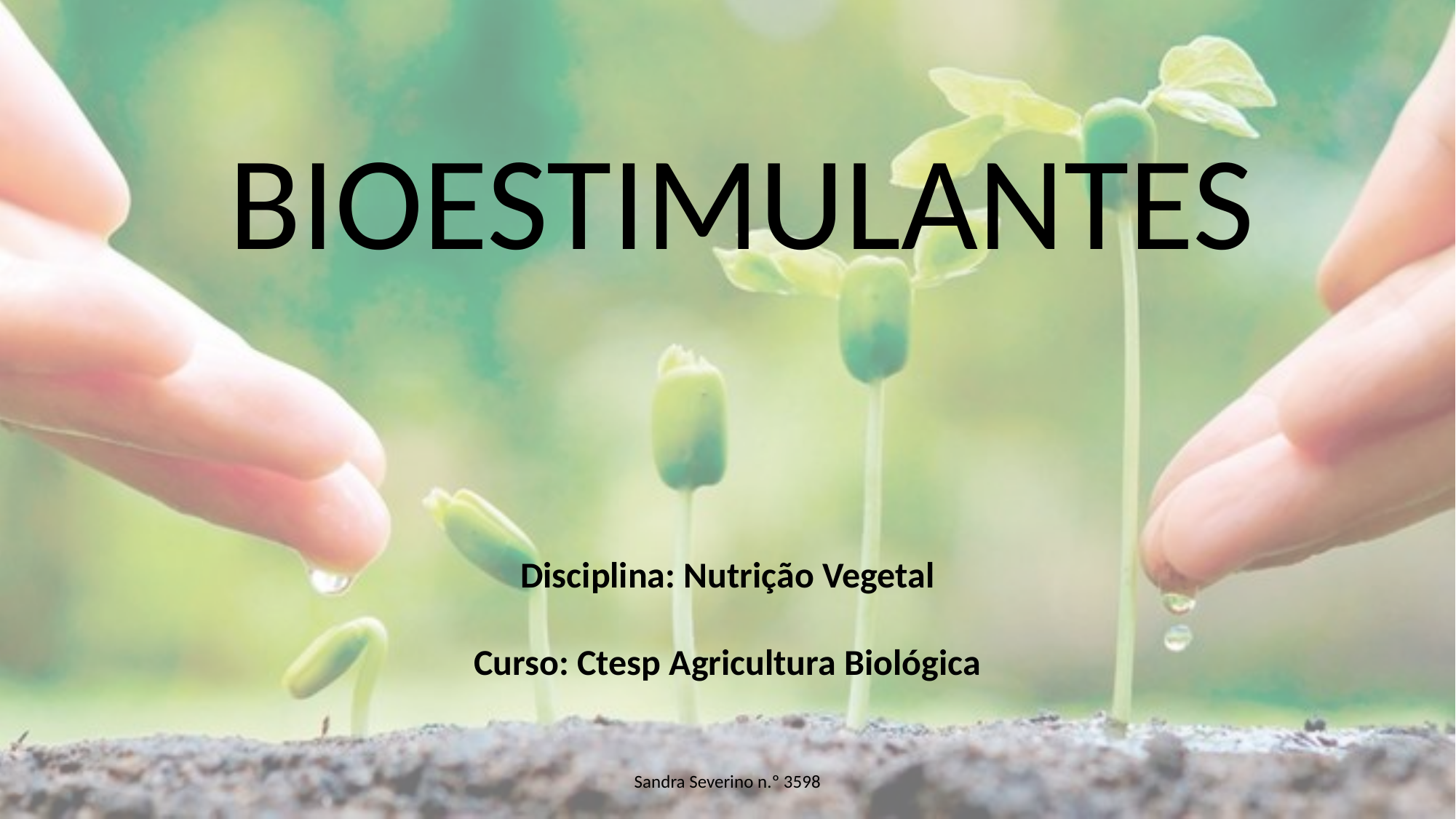

BIOESTIMULANTES
Disciplina: Nutrição Vegetal

Curso: Ctesp Agricultura Biológica
Sandra Severino n.º 3598